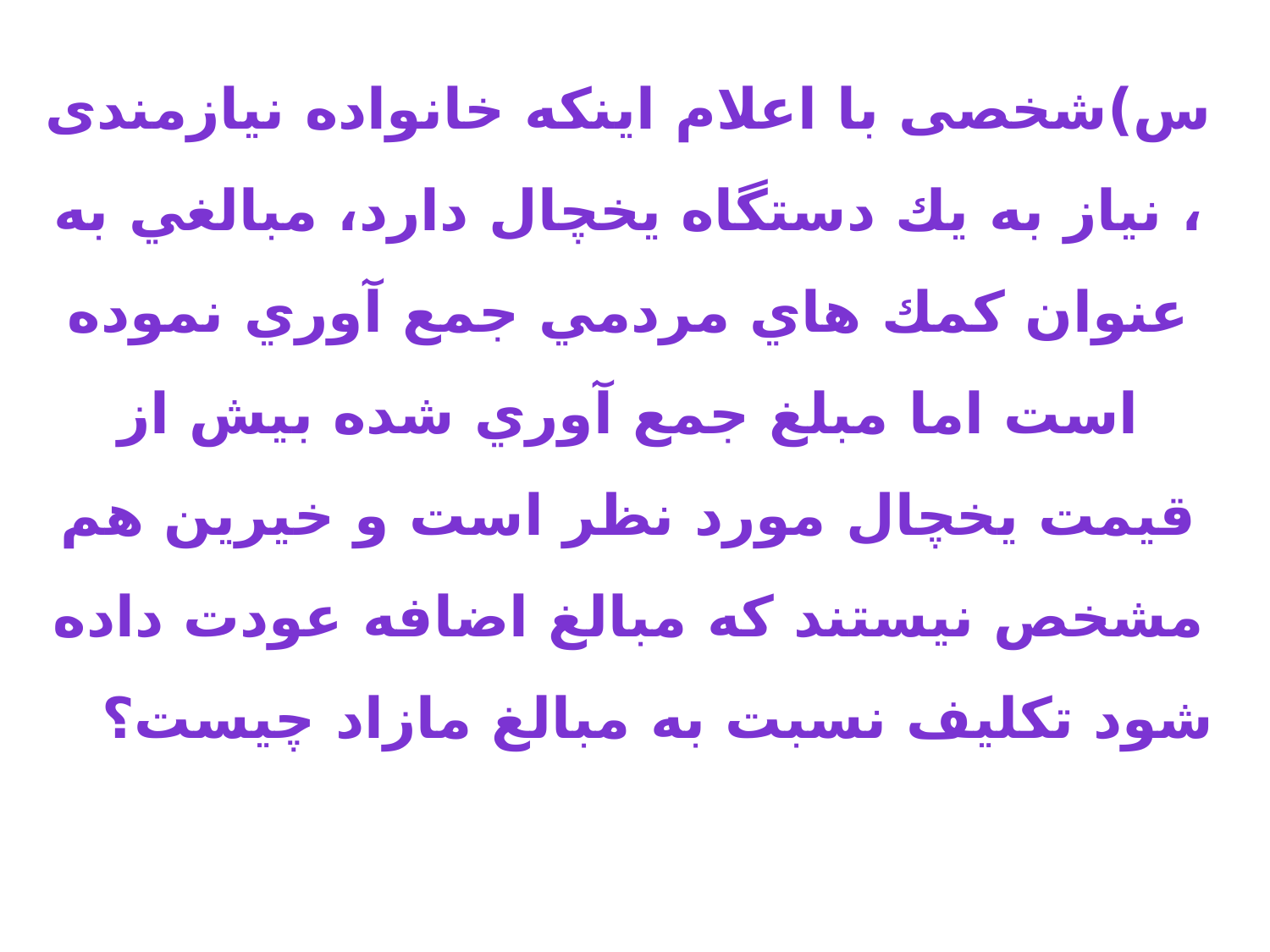

س)شخصی با اعلام اينكه خانواده نيازمندی ، نياز به يك دستگاه يخچال دارد، مبالغي به عنوان كمك هاي مردمي جمع آوري نموده است اما مبلغ جمع آوري شده بيش از قيمت يخچال مورد نظر است و خيرين هم مشخص نيستند كه مبالغ اضافه عودت داده شود تكليف نسبت به مبالغ مازاد چیست؟                                                                                                                                ج)مبلغ باقيمانده بايد به همان مورد كه نظراهداء کنندگان بوده، مصرف گردد و اگر موارد مصرف آن  در اين زمان امكان ندارد و به اهداء كنندگان دسترسي نباشد به نزديكترين مورد نظر و منظور اهداء كنندگان مصرف نماييد.